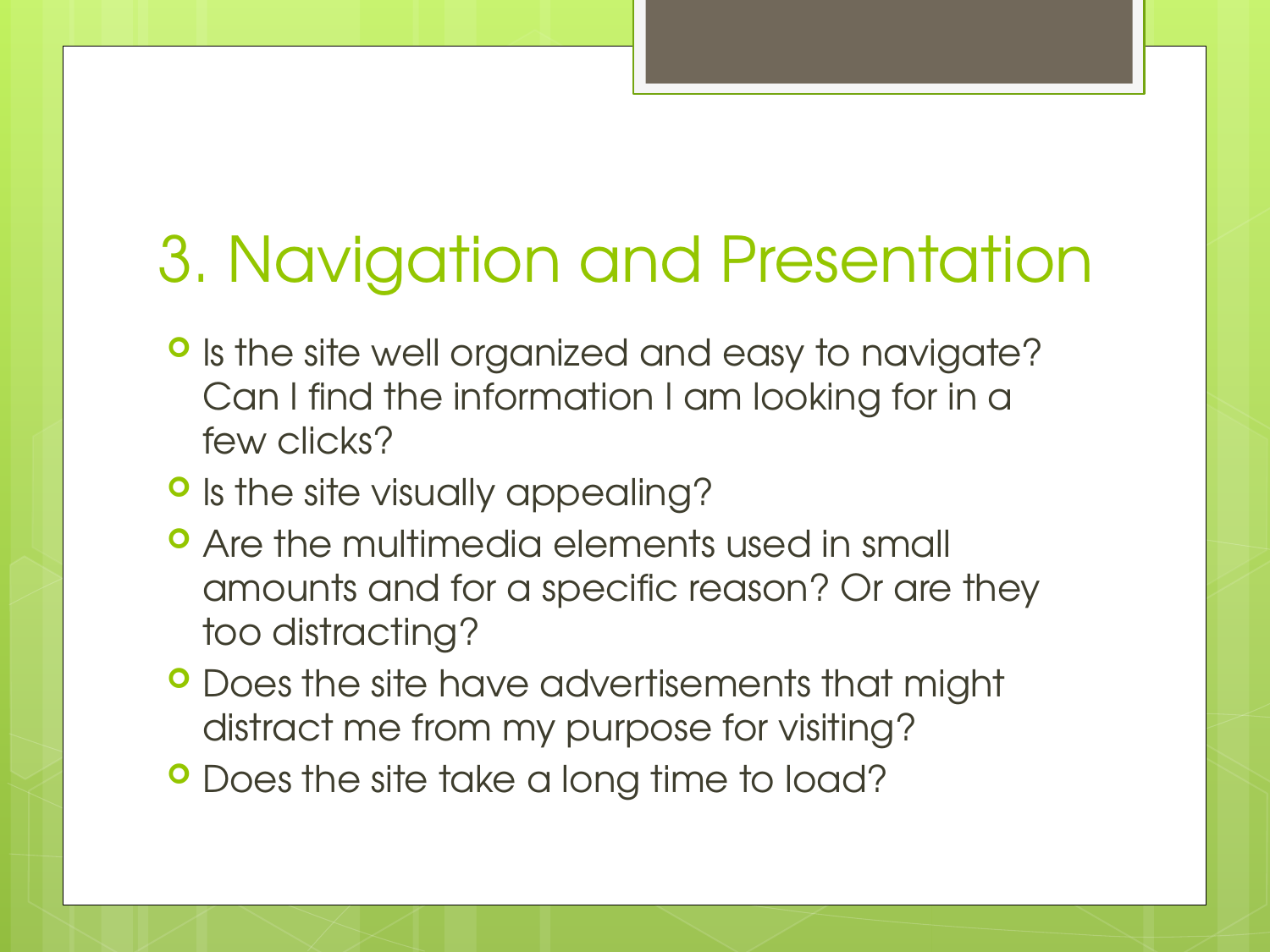

# 3. Navigation and Presentation
Is the site well organized and easy to navigate? Can I find the information I am looking for in a few clicks?
Is the site visually appealing?
Are the multimedia elements used in small amounts and for a specific reason? Or are they too distracting?
Does the site have advertisements that might distract me from my purpose for visiting?
Does the site take a long time to load?